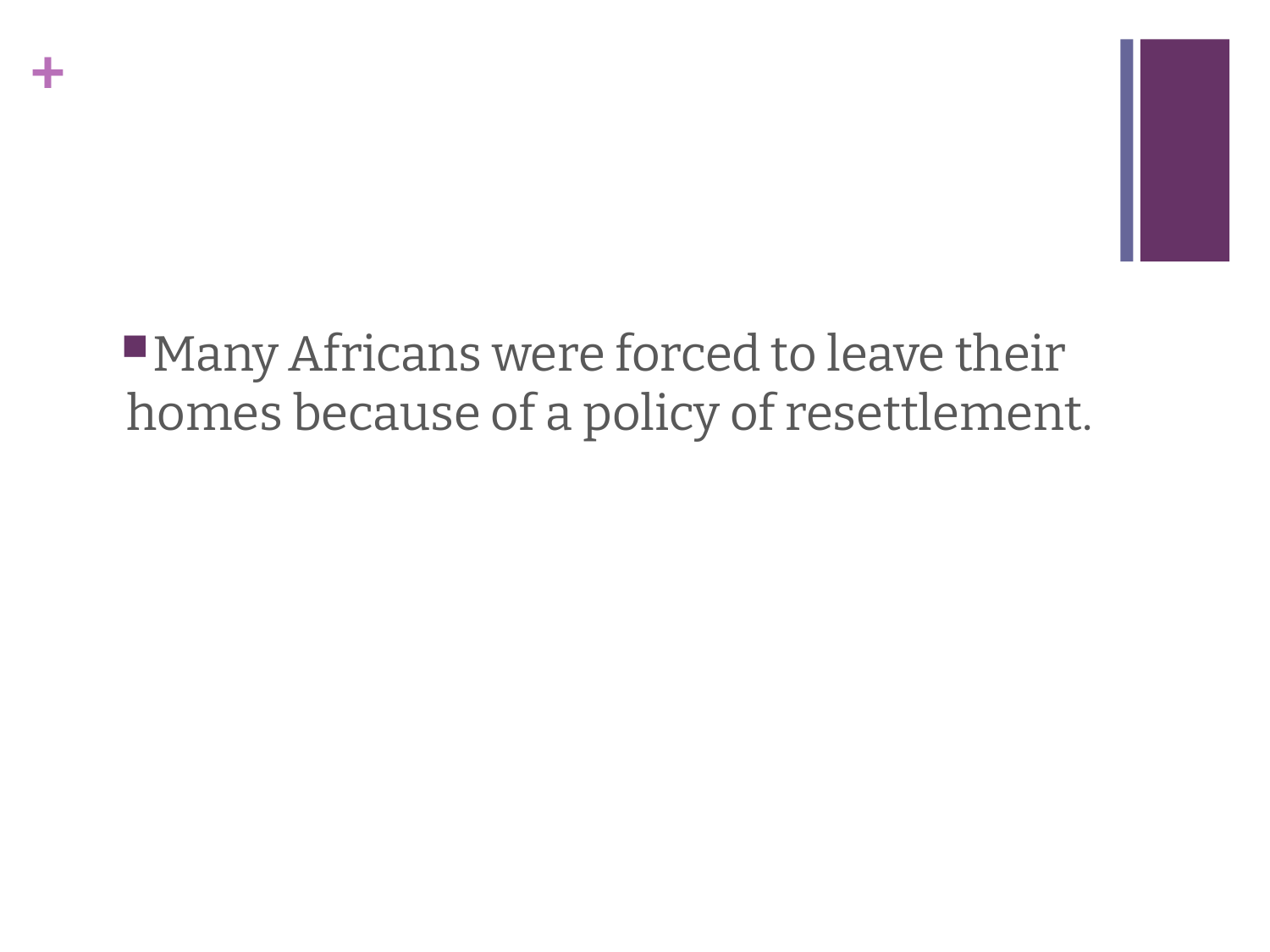

#
Many Africans were forced to leave their homes because of a policy of resettlement.